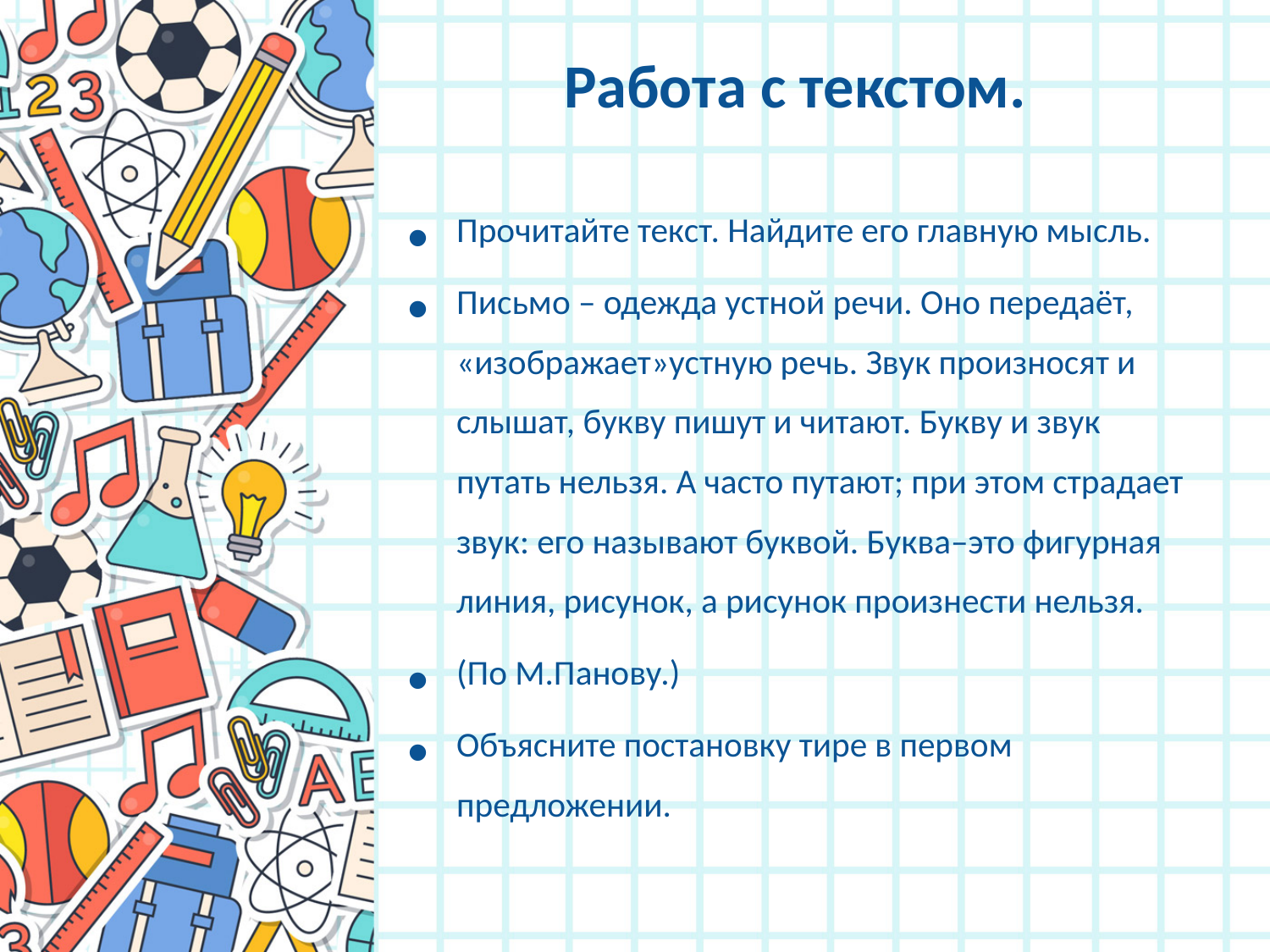

# Работа с текстом.
Прочитайте текст. Найдите его главную мысль.
Письмо – одежда устной речи. Оно передаёт, «изображает»устную речь. Звук произносят и слышат, букву пишут и читают. Букву и звук путать нельзя. А часто путают; при этом страдает звук: его называют буквой. Буква–это фигурная линия, рисунок, а рисунок произнести нельзя.
(По М.Панову.)
Объясните постановку тире в первом предложении.